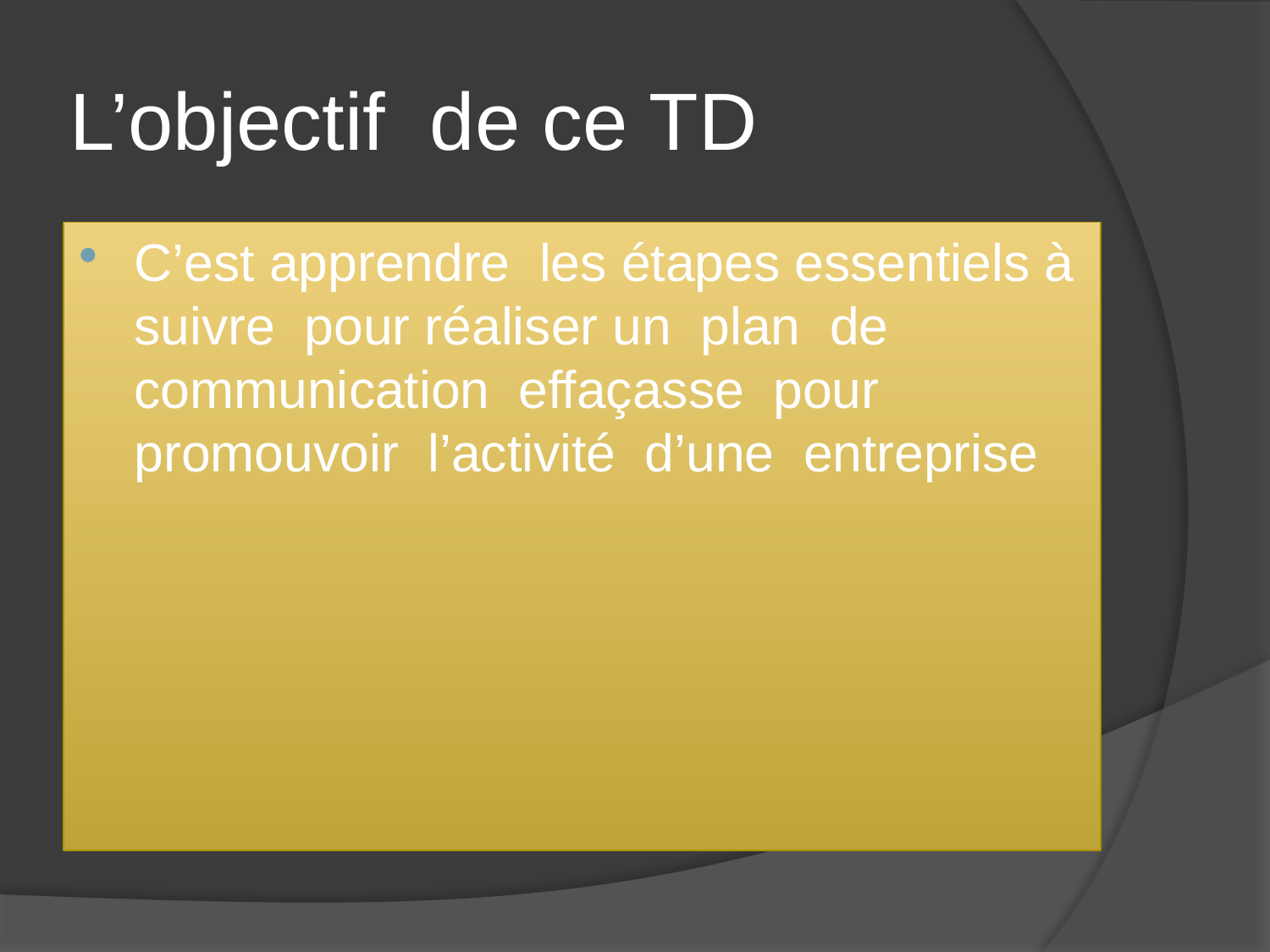

# L’objectif  de ce TD
C’est apprendre  les étapes essentiels à suivre  pour réaliser un  plan  de  communication  effaçasse  pour  promouvoir  l’activité  d’une  entreprise